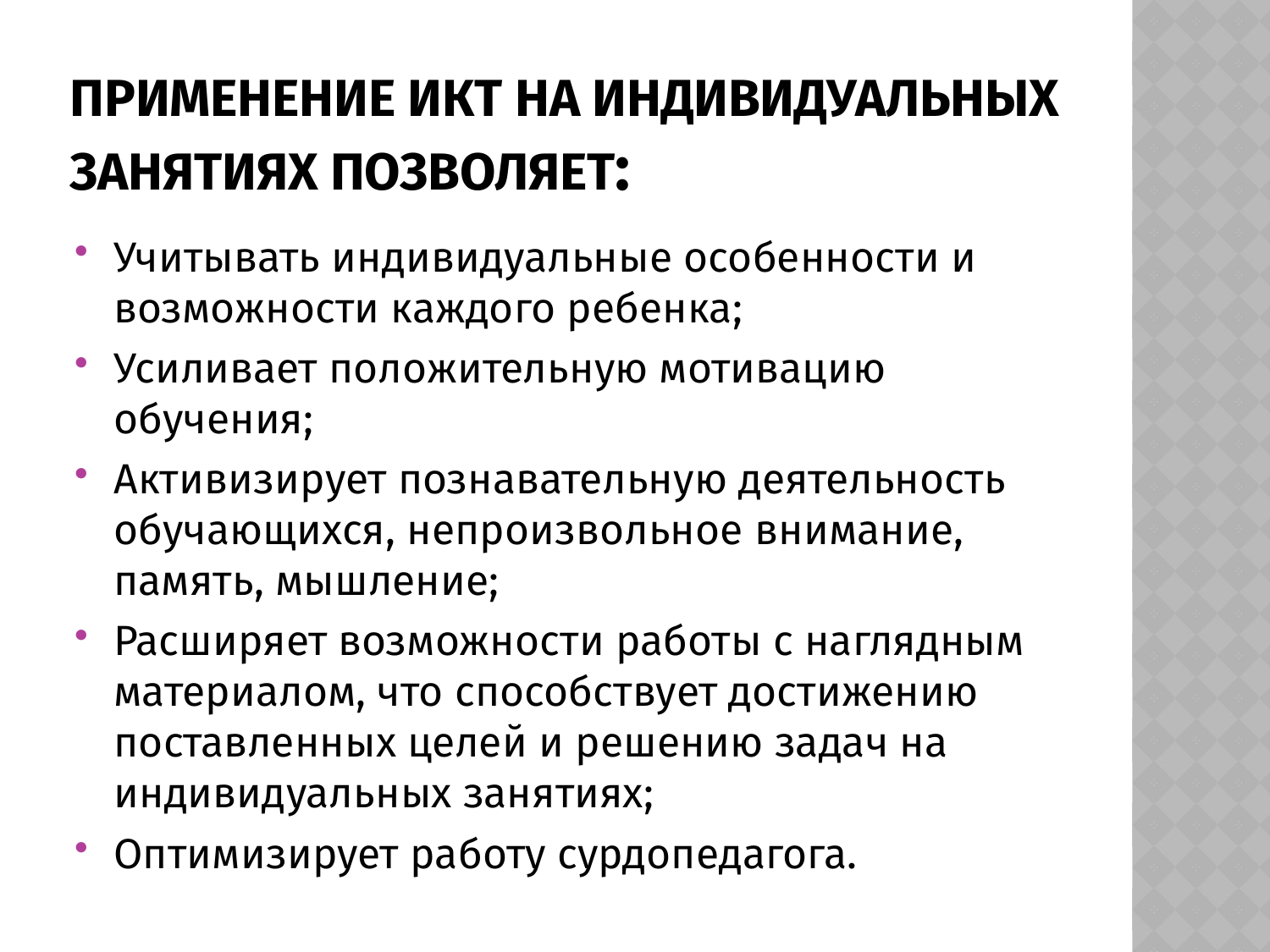

# Применение ИКТ на индивидуальных занятиях позволяет:
Учитывать индивидуальные особенности и возможности каждого ребенка;
Усиливает положительную мотивацию обучения;
Активизирует познавательную деятельность обучающихся, непроизвольное внимание, память, мышление;
Расширяет возможности работы с наглядным материалом, что способствует достижению поставленных целей и решению задач на индивидуальных занятиях;
Оптимизирует работу сурдопедагога.